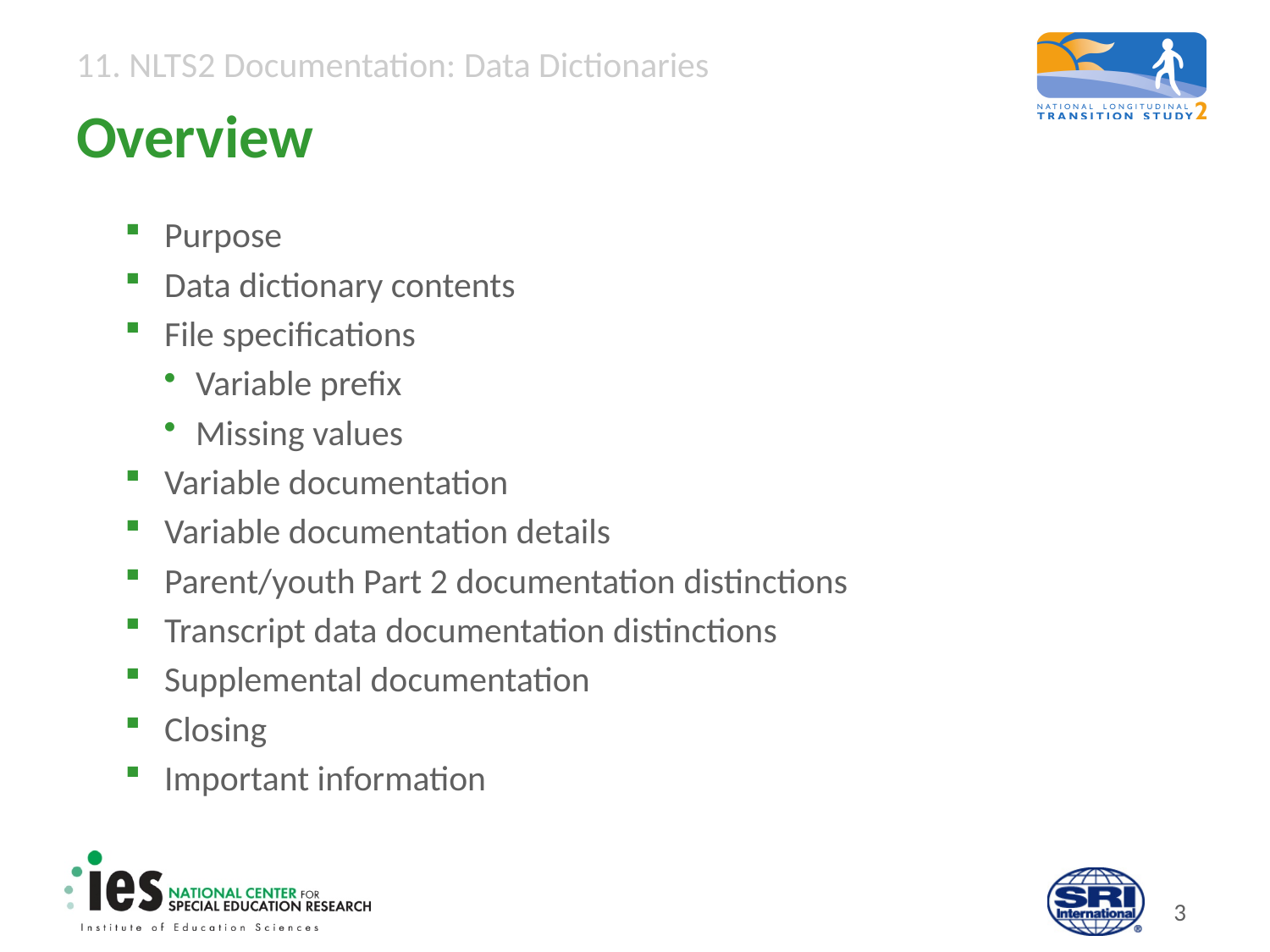

# Overview
Purpose
Data dictionary contents
File specifications
Variable prefix
Missing values
Variable documentation
Variable documentation details
Parent/youth Part 2 documentation distinctions
Transcript data documentation distinctions
Supplemental documentation
Closing
Important information

3